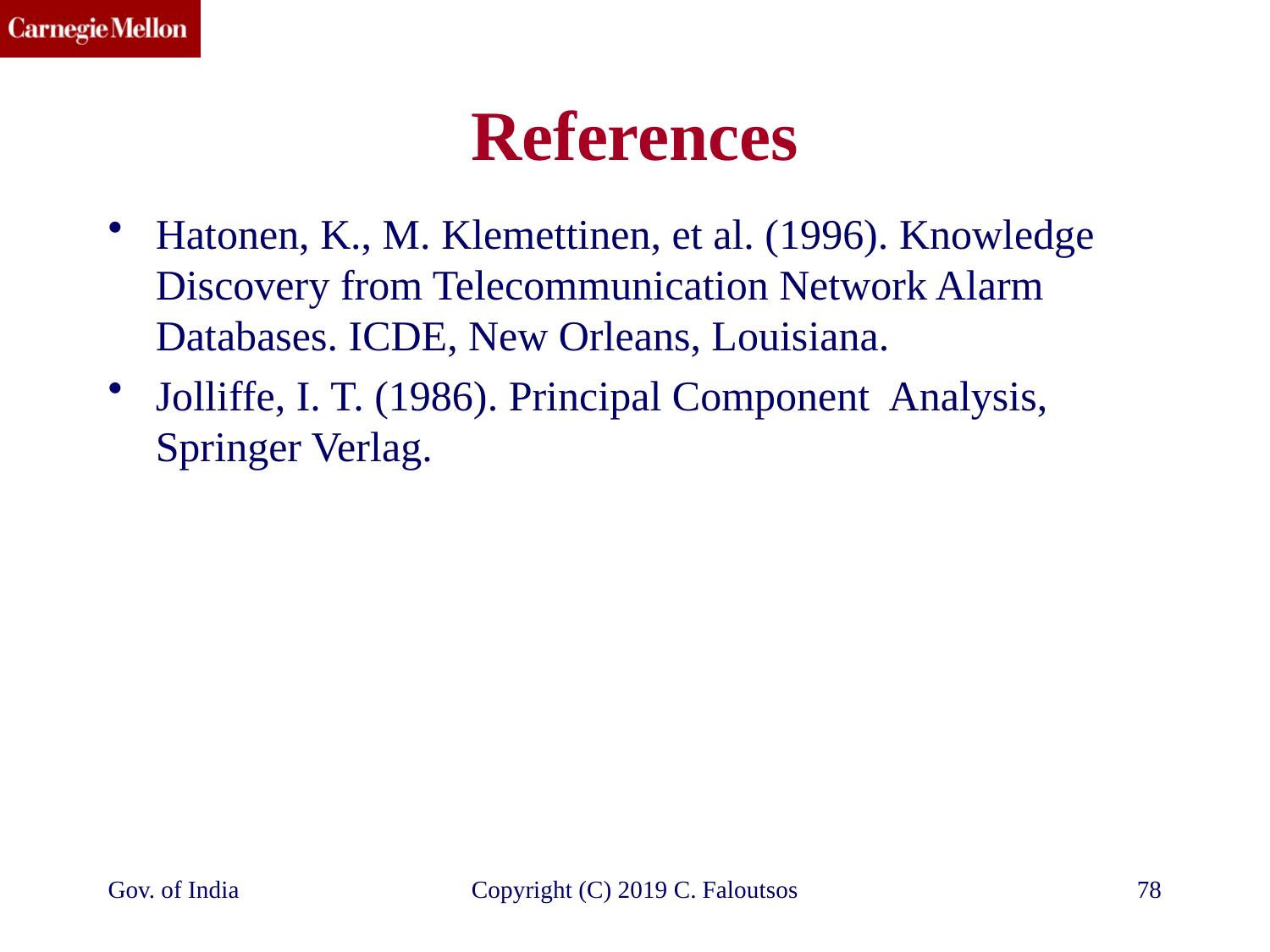

# References
Hatonen, K., M. Klemettinen, et al. (1996). Knowledge Discovery from Telecommunication Network Alarm Databases. ICDE, New Orleans, Louisiana.
Jolliffe, I. T. (1986). Principal Component  Analysis, Springer Verlag.
Gov. of India
Copyright (C) 2019 C. Faloutsos
78